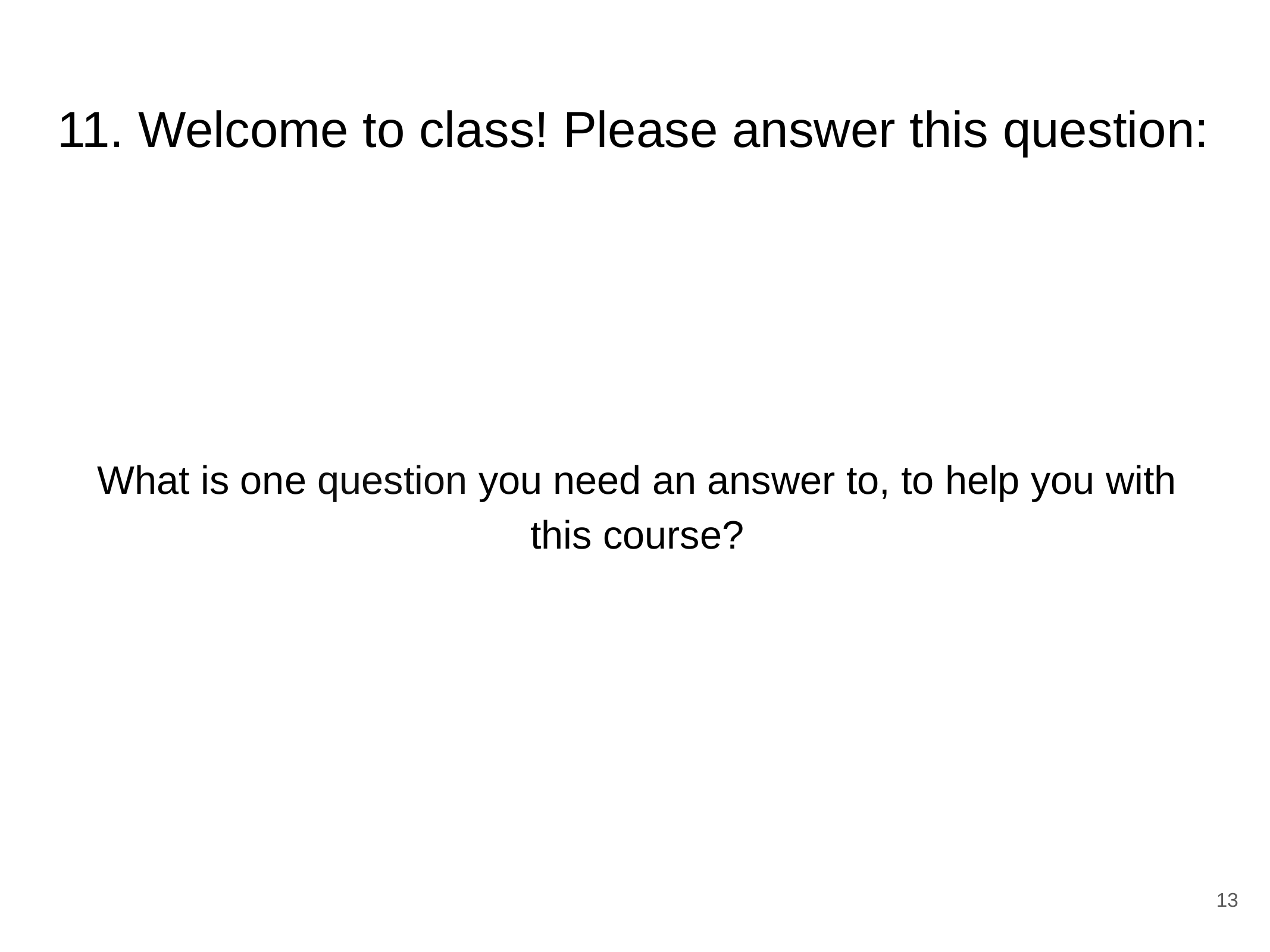

# 11. Welcome to class! Please answer this question:
What is one question you need an answer to, to help you with this course?

13